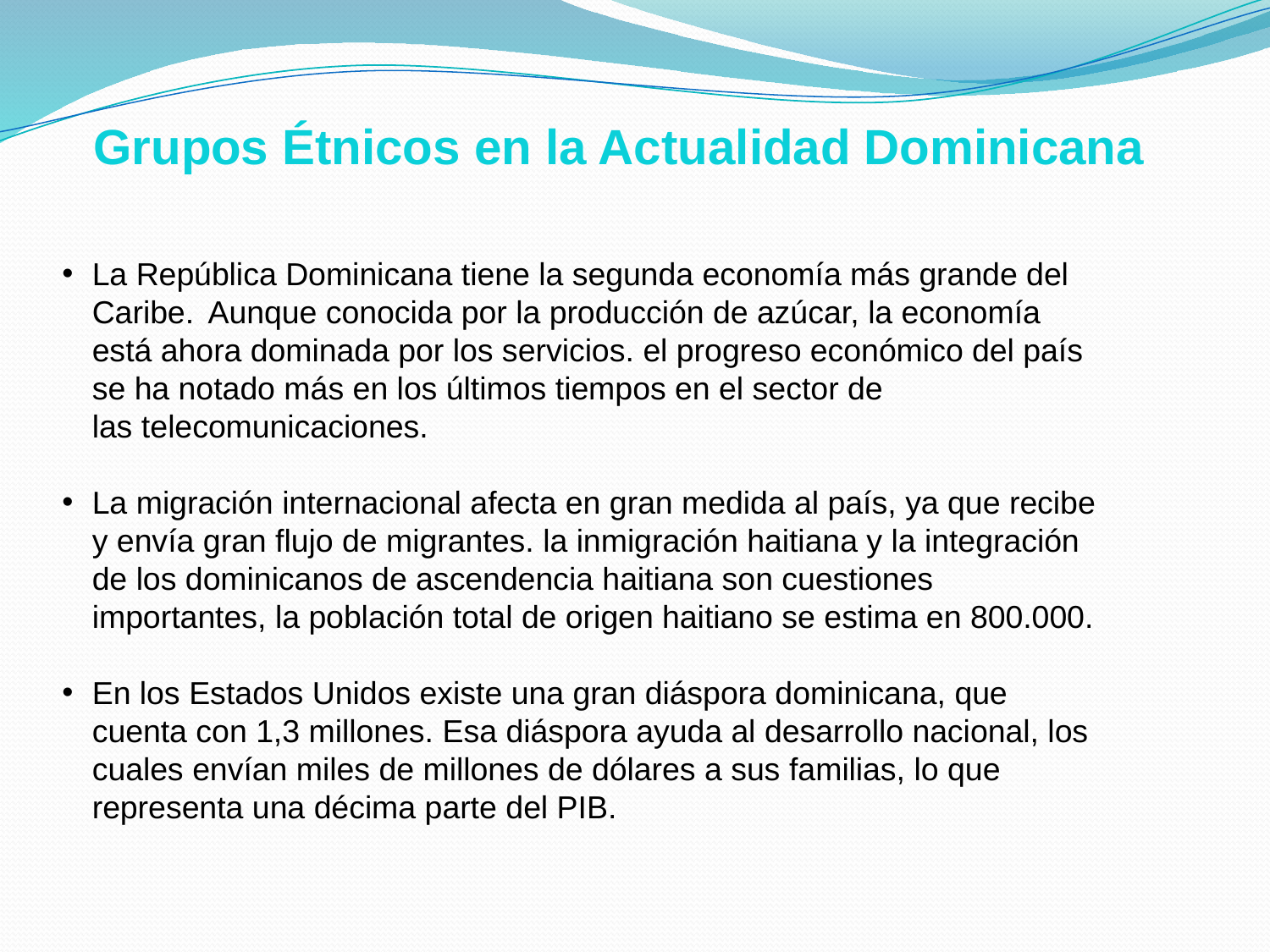

Grupos Étnicos en la Actualidad Dominicana
La República Dominicana tiene la segunda economía más grande del Caribe.  Aunque conocida por la producción de azúcar, la economía está ahora dominada por los servicios. el progreso económico del país se ha notado más en los últimos tiempos en el sector de las telecomunicaciones.

La migración internacional afecta en gran medida al país, ya que recibe y envía gran flujo de migrantes. la inmigración haitiana y la integración de los dominicanos de ascendencia haitiana son cuestiones importantes, la población total de origen haitiano se estima en 800.000.
En los Estados Unidos existe una gran diáspora dominicana, que cuenta con 1,3 millones. Esa diáspora ayuda al desarrollo nacional, los cuales envían miles de millones de dólares a sus familias, lo que representa una décima parte del PIB.